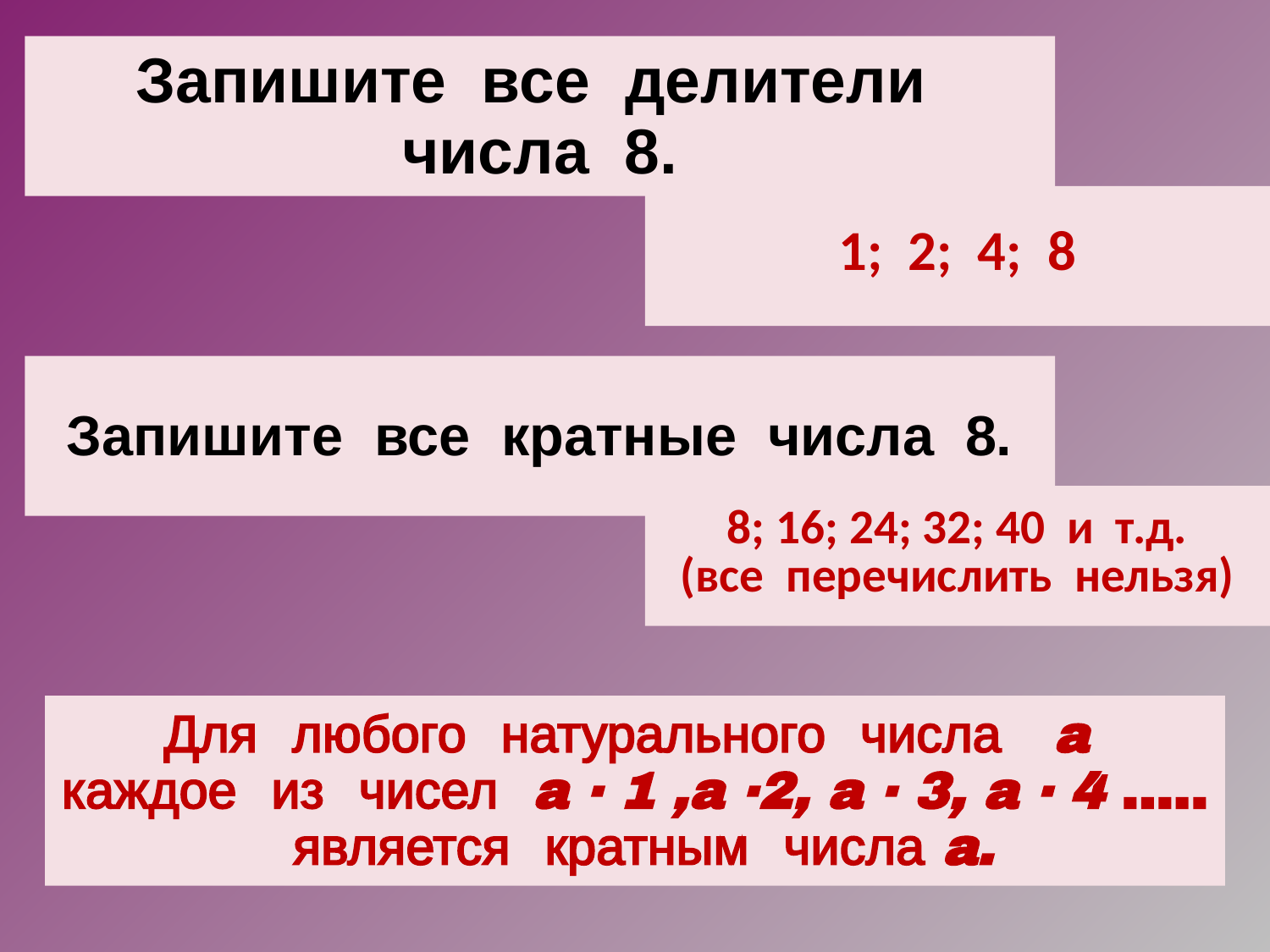

# Запишите  все  делители  числа  8.
1;  2;  4;  8
Запишите  все  кратные  числа  8.
8; 16; 24; 32; 40  и  т.д.
(все  перечислить  нельзя)
Для  любого  натурального  числа   a
каждое  из  чисел  a ∙ 1 ,a ∙2, a ∙ 3, a ∙ 4 …..
 является  кратным  числа a.